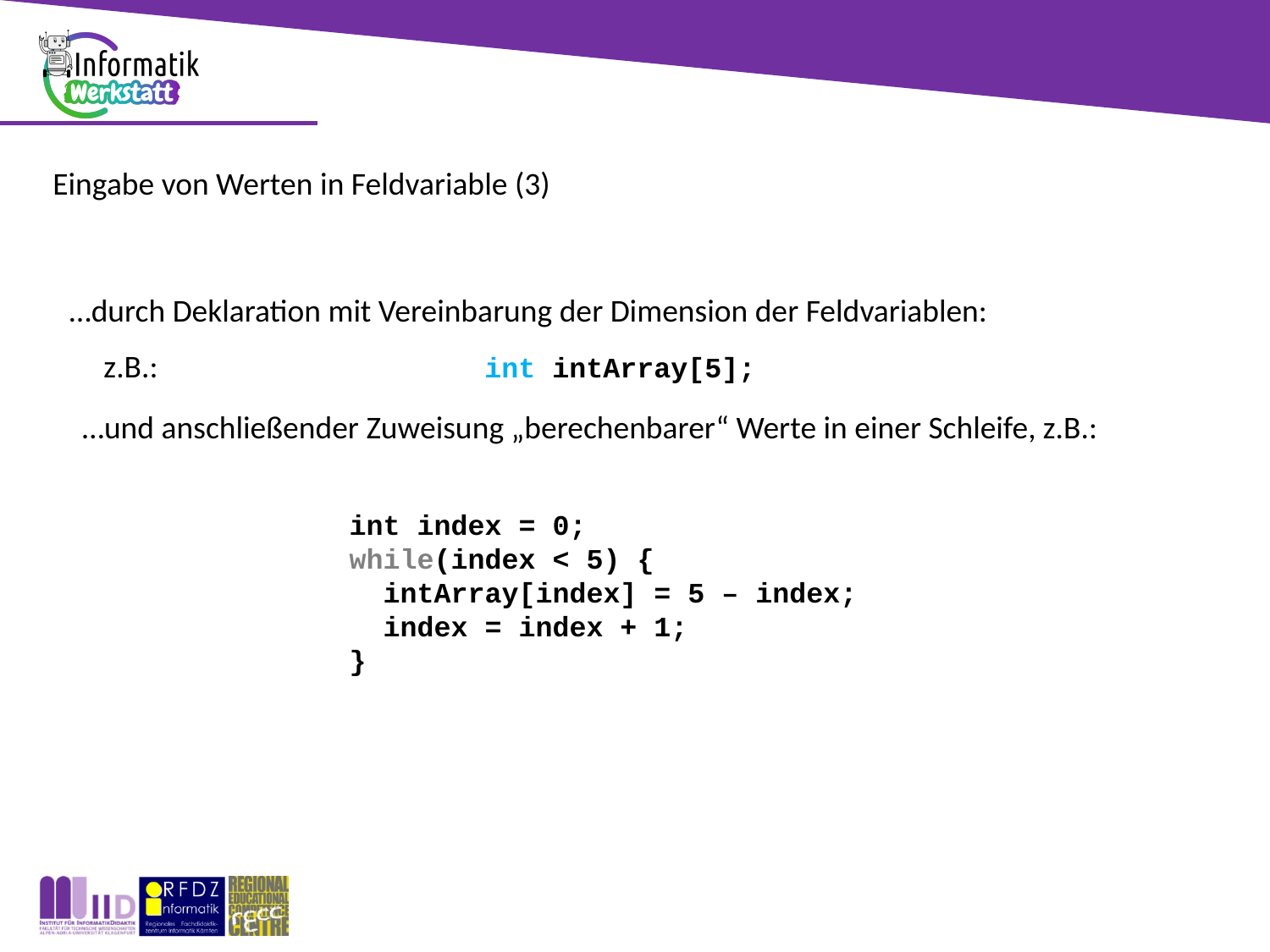

Eingabe von Werten in Feldvariable (3)
…durch Deklaration mit Vereinbarung der Dimension der Feldvariablen:
z.B.:			int intArray[5];
…und anschließender Zuweisung „berechenbarer“ Werte in einer Schleife, z.B.:
		int index = 0;
		while(index < 5) {
		  intArray[index] = 5 – index;
		  index = index + 1;
		}